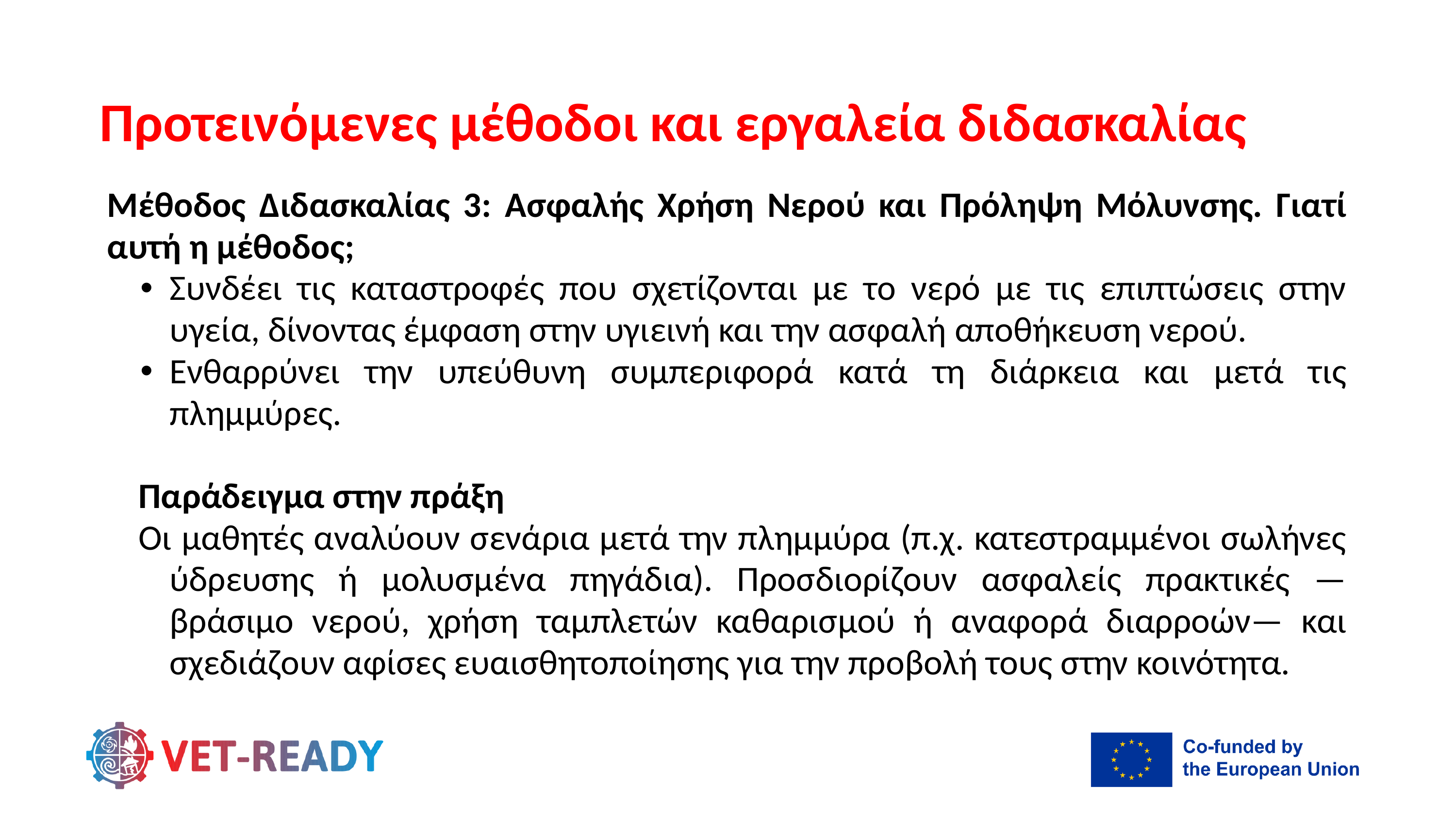

Προτεινόμενες μέθοδοι και εργαλεία διδασκαλίας

Μέθοδος Διδασκαλίας 3: Ασφαλής Χρήση Νερού και Πρόληψη Μόλυνσης. Γιατί αυτή η μέθοδος;
Συνδέει τις καταστροφές που σχετίζονται με το νερό με τις επιπτώσεις στην υγεία, δίνοντας έμφαση στην υγιεινή και την ασφαλή αποθήκευση νερού.
Ενθαρρύνει την υπεύθυνη συμπεριφορά κατά τη διάρκεια και μετά τις πλημμύρες.

Παράδειγμα στην πράξη
Οι μαθητές αναλύουν σενάρια μετά την πλημμύρα (π.χ. κατεστραμμένοι σωλήνες ύδρευσης ή μολυσμένα πηγάδια). Προσδιορίζουν ασφαλείς πρακτικές —βράσιμο νερού, χρήση ταμπλετών καθαρισμού ή αναφορά διαρροών— και σχεδιάζουν αφίσες ευαισθητοποίησης για την προβολή τους στην κοινότητα.